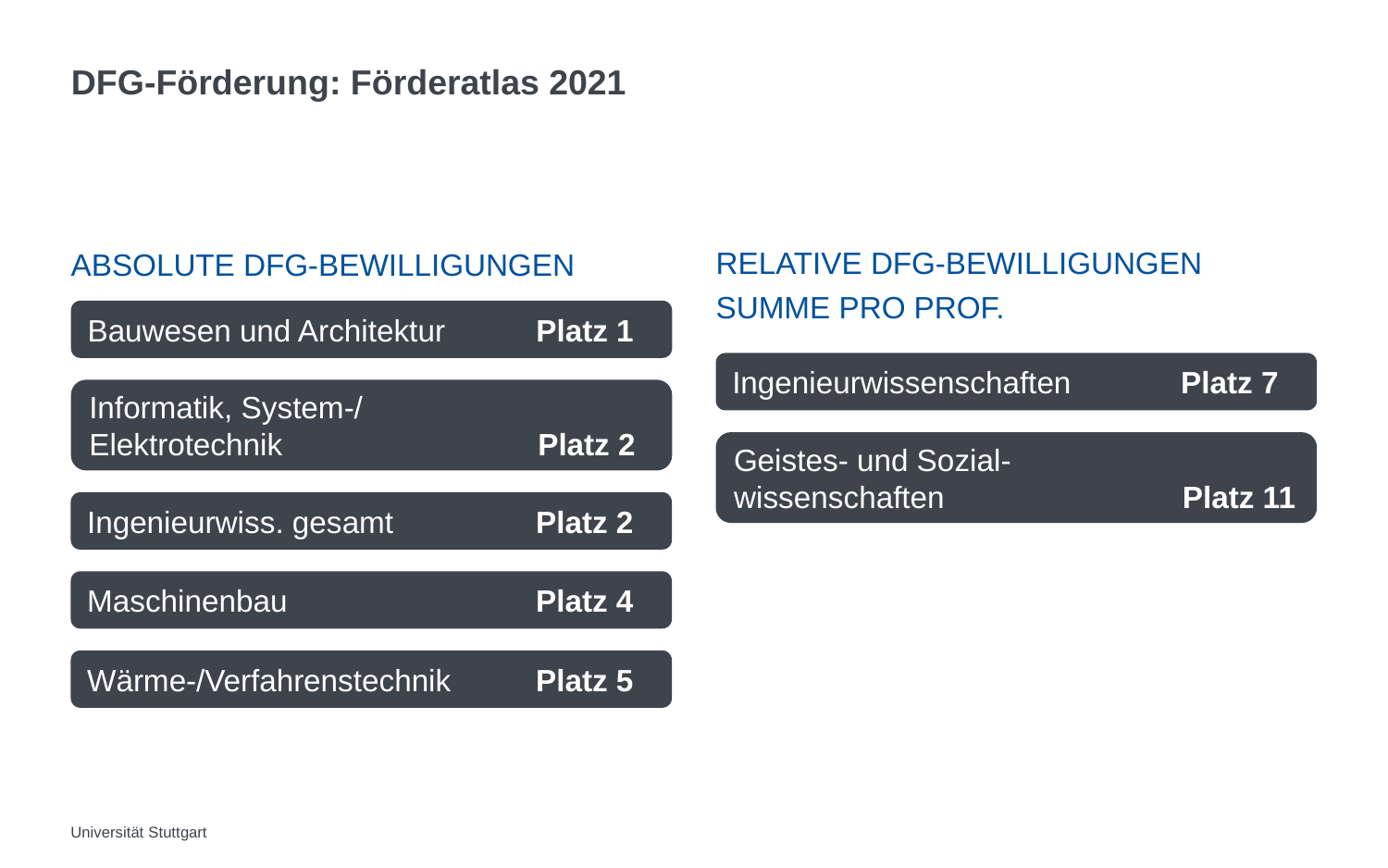

# DFG-Förderung: Förderatlas 2021
Relative DFG-Bewilligungen Summe pro Prof.
Absolute DFG-Bewilligungen
Bauwesen und Architektur 	Platz 1
Ingenieurwissenschaften	Platz 7
Informatik, System-/
Elektrotechnik 	Platz 2
Geistes- und Sozial-
wissenschaften 	Platz 11
Ingenieurwiss. gesamt 	Platz 2
Maschinenbau	Platz 4
Wärme-/Verfahrenstechnik 	Platz 5
Universität Stuttgart